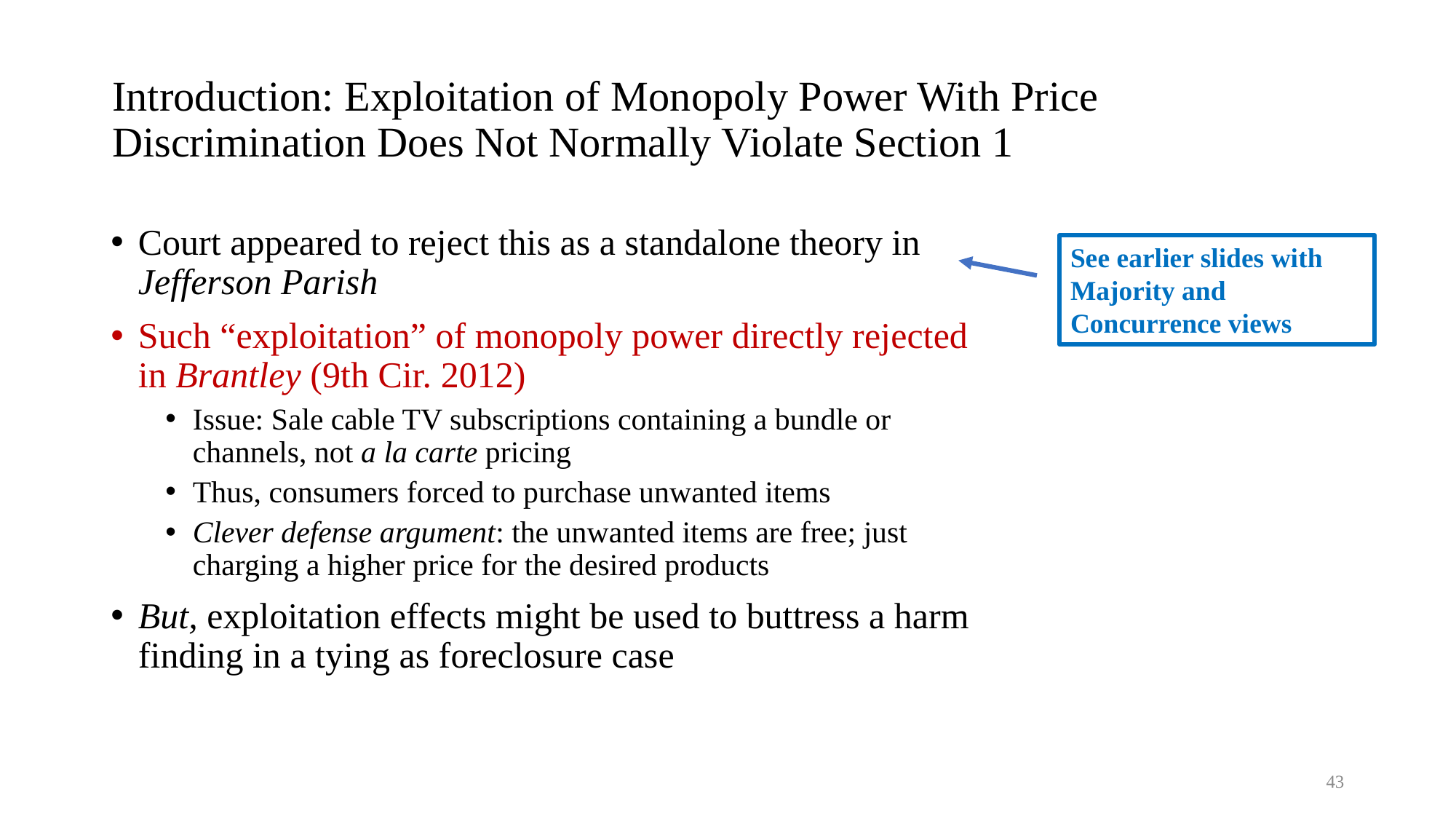

# Introduction: Exploitation of Monopoly Power With Price Discrimination Does Not Normally Violate Section 1
Court appeared to reject this as a standalone theory in Jefferson Parish
Such “exploitation” of monopoly power directly rejected in Brantley (9th Cir. 2012)
Issue: Sale cable TV subscriptions containing a bundle or channels, not a la carte pricing
Thus, consumers forced to purchase unwanted items
Clever defense argument: the unwanted items are free; just charging a higher price for the desired products
But, exploitation effects might be used to buttress a harm finding in a tying as foreclosure case
See earlier slides with Majority and Concurrence views
43